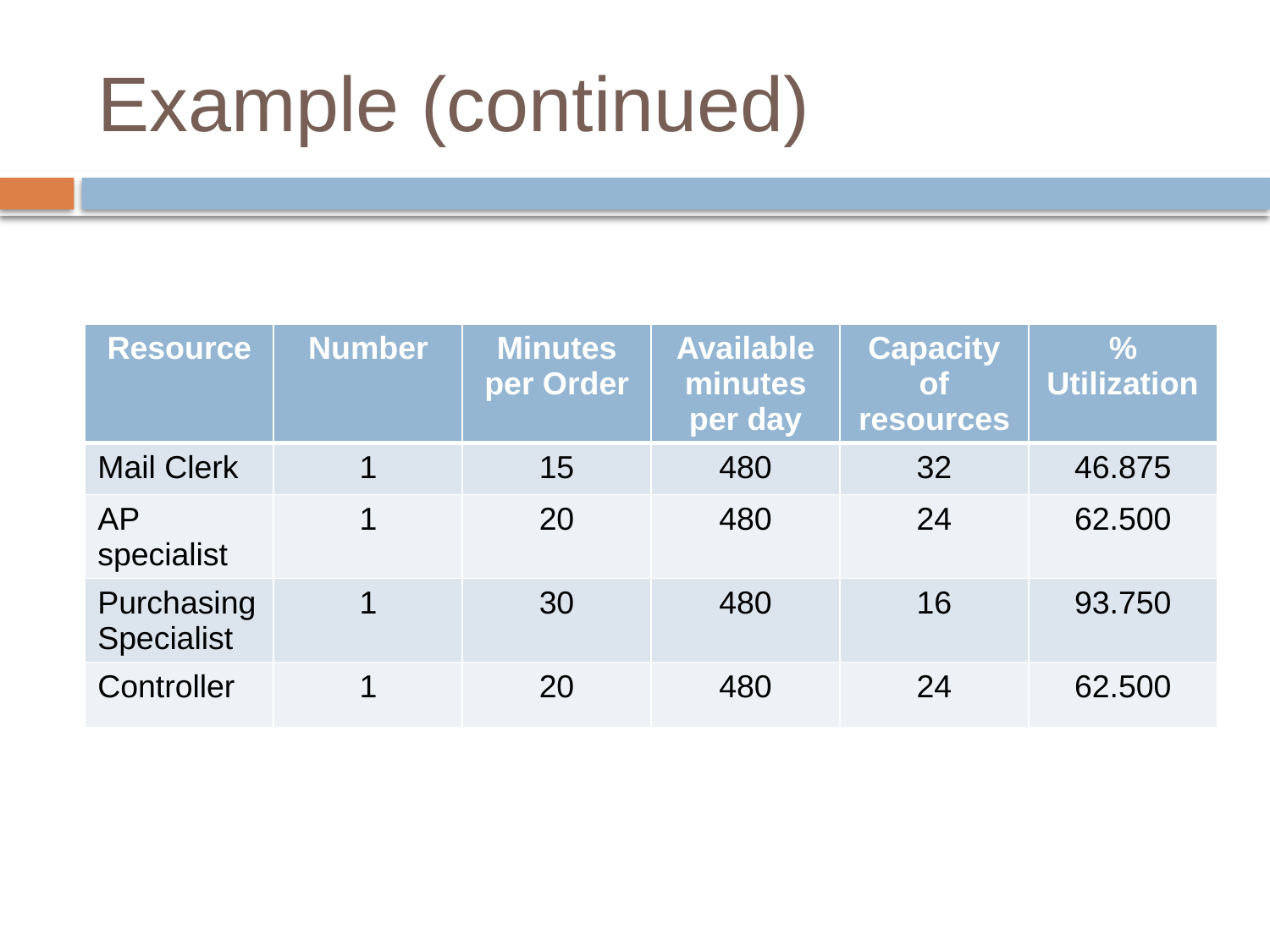

# Example (continued)
| Resource | Number | Minutes per Order | Available minutes per day | Capacity of resources | % Utilization |
| --- | --- | --- | --- | --- | --- |
| Mail Clerk | 1 | 15 | 480 | 32 | 46.875 |
| AP specialist | 1 | 20 | 480 | 24 | 62.500 |
| Purchasing Specialist | 1 | 30 | 480 | 16 | 93.750 |
| Controller | 1 | 20 | 480 | 24 | 62.500 |